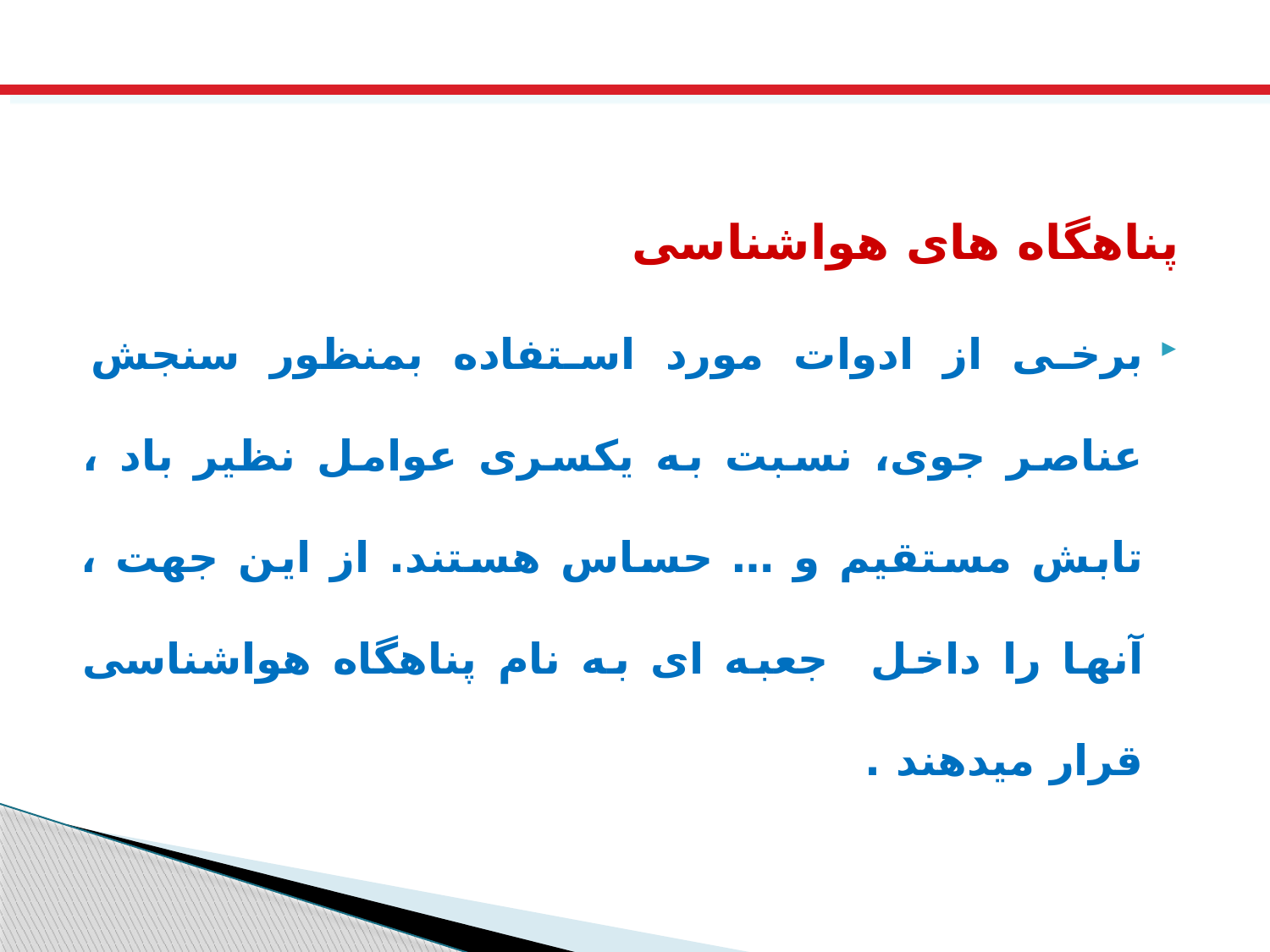

پناهگاه های هواشناسی
برخی از ادوات مورد استفاده بمنظور سنجش عناصر جوی، نسبت به یكسری عوامل نظیر باد ، تابش مستقیم و … حساس هستند. از این جهت ، آنها را داخل  جعبه ای به نام پناهگاه هواشناسی قرار میدهند .